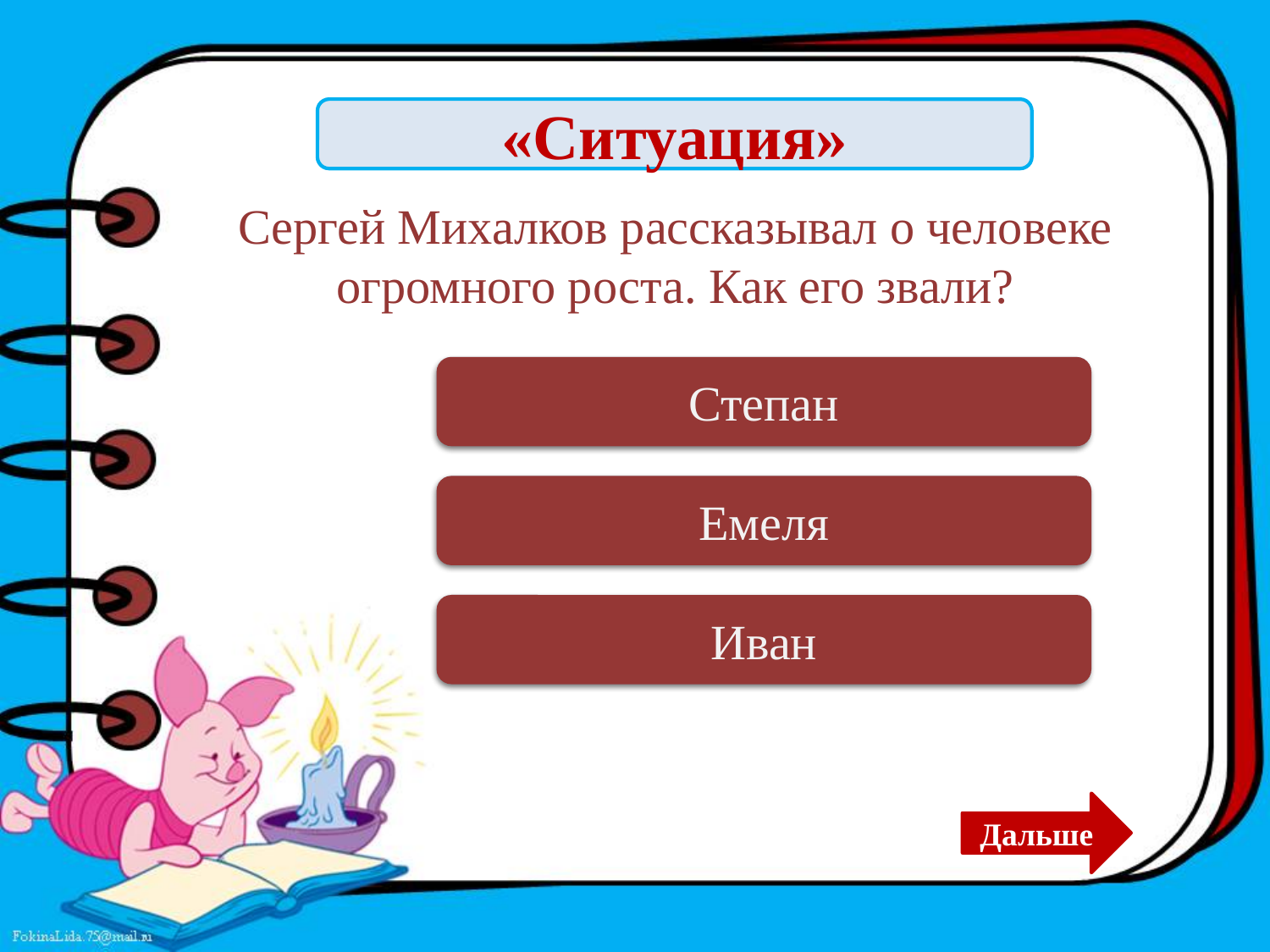

«Ситуация»
Сергей Михалков рассказывал о человеке огромного роста. Как его звали?
Верно
Степан

Ошибка
Емеля

Ошибка
Иван

Дальше